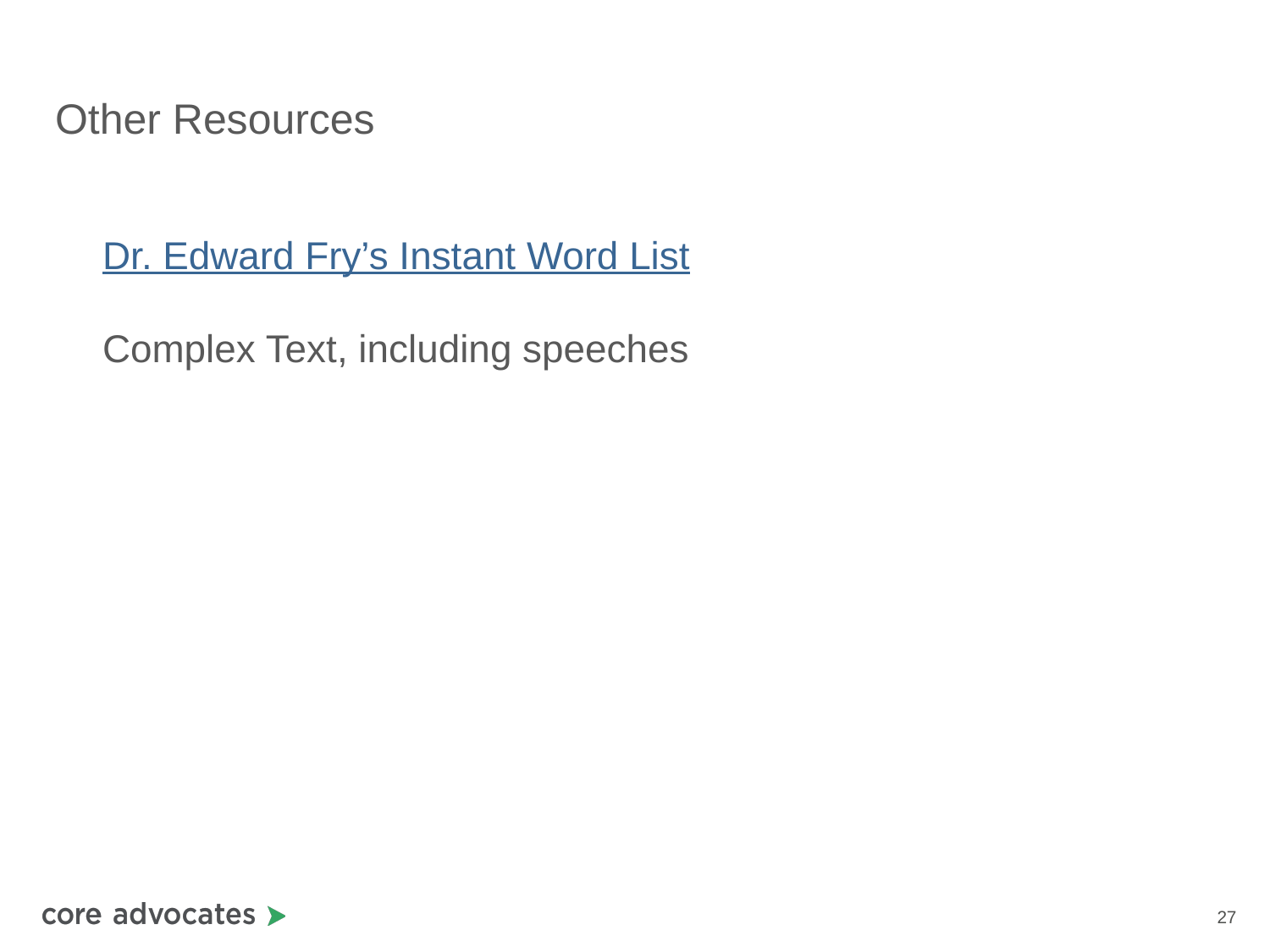

# Other Resources
Dr. Edward Fry’s Instant Word List

Complex Text, including speeches